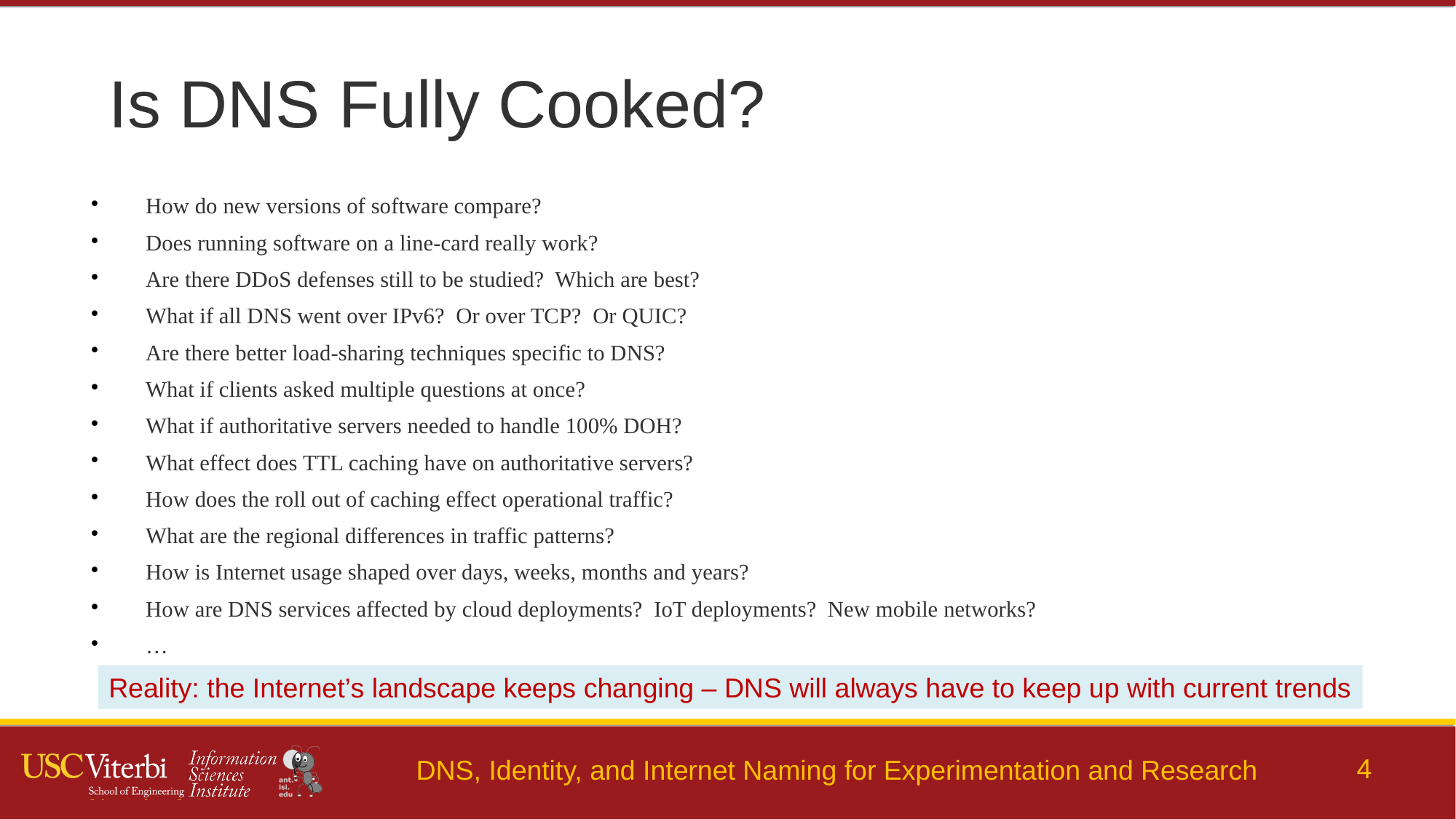

Is DNS Fully Cooked?
How do new versions of software compare?
Does running software on a line-card really work?
Are there DDoS defenses still to be studied?  Which are best?
What if all DNS went over IPv6?  Or over TCP?  Or QUIC?
Are there better load-sharing techniques specific to DNS?
What if clients asked multiple questions at once?
What if authoritative servers needed to handle 100% DOH?
What effect does TTL caching have on authoritative servers?
How does the roll out of caching effect operational traffic?
What are the regional differences in traffic patterns?
How is Internet usage shaped over days, weeks, months and years?
How are DNS services affected by cloud deployments?  IoT deployments?  New mobile networks?
…
Reality: the Internet’s landscape keeps changing – DNS will always have to keep up with current trends